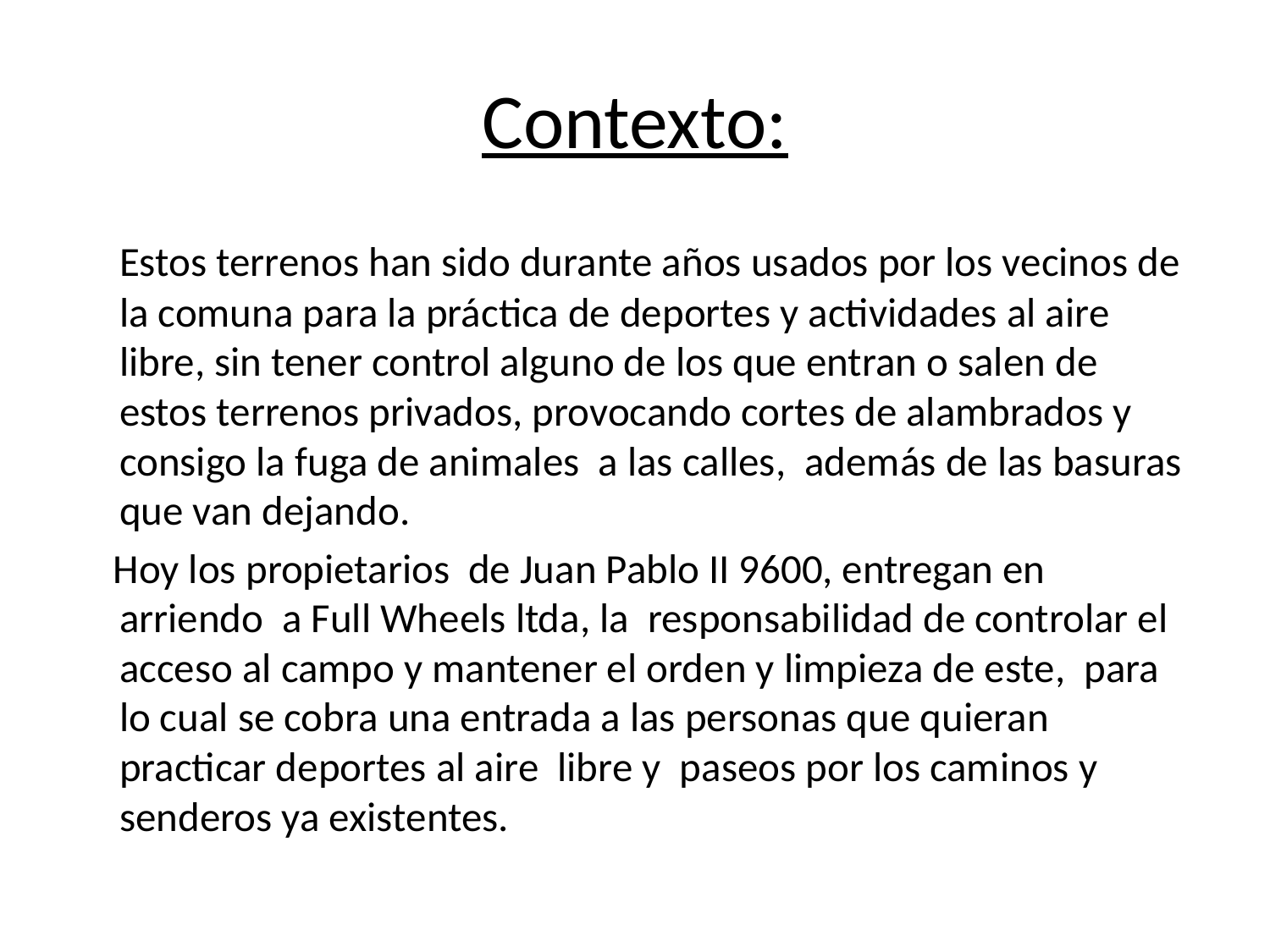

# Contexto:
    Estos terrenos han sido durante años usados por los vecinos de la comuna para la práctica de deportes y actividades al aire libre, sin tener control alguno de los que entran o salen de estos terrenos privados, provocando cortes de alambrados y consigo la fuga de animales  a las calles,  además de las basuras que van dejando.
    Hoy los propietarios  de Juan Pablo II 9600, entregan en arriendo  a Full Wheels ltda, la  responsabilidad de controlar el acceso al campo y mantener el orden y limpieza de este,  para lo cual se cobra una entrada a las personas que quieran practicar deportes al aire  libre y  paseos por los caminos y senderos ya existentes.